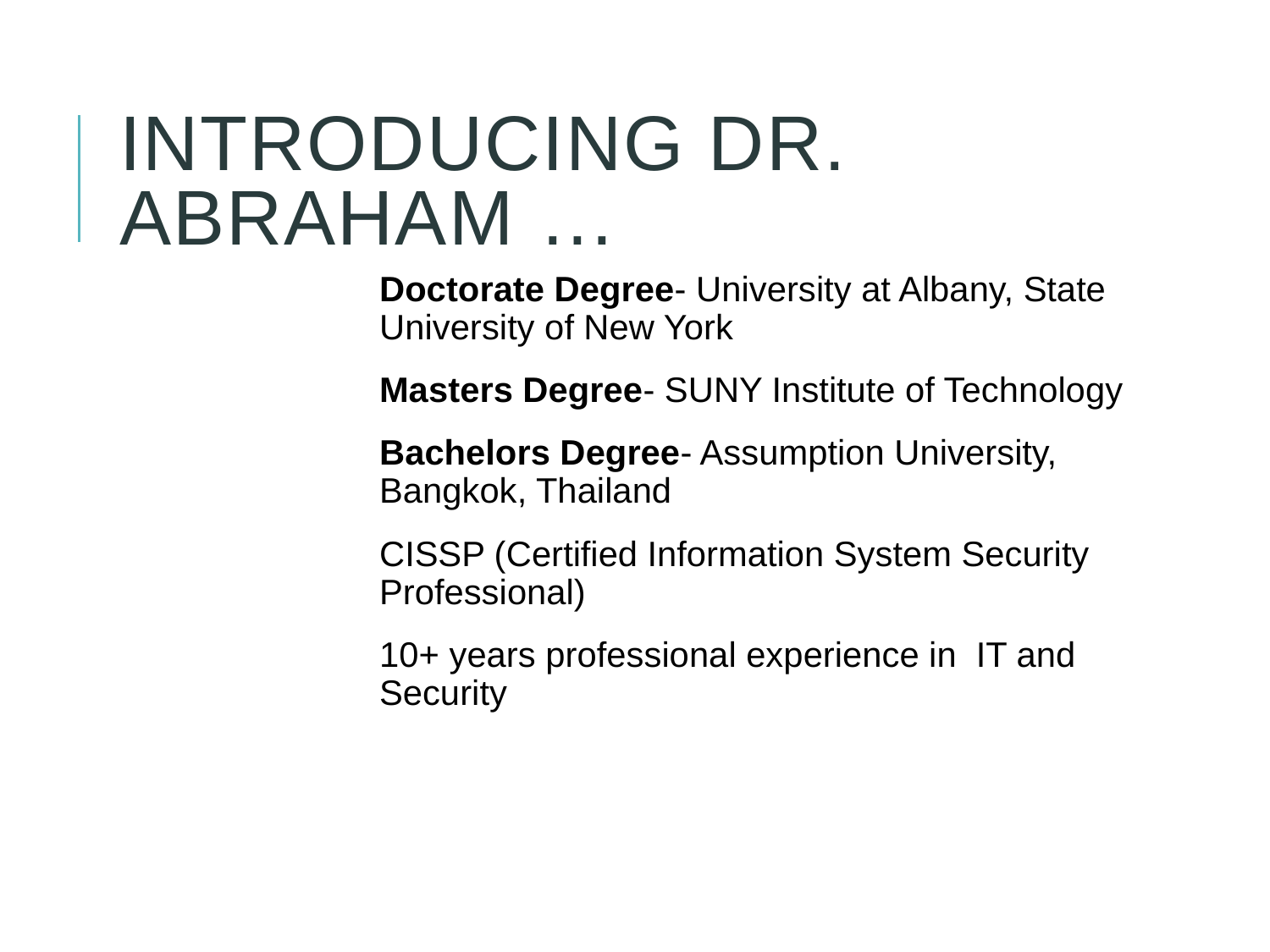

# Introducing Dr. Abraham …

Doctorate Degree- University at Albany, State University of New York
Masters Degree- SUNY Institute of Technology
Bachelors Degree- Assumption University, Bangkok, Thailand
CISSP (Certified Information System Security Professional)
10+ years professional experience in  IT and Security